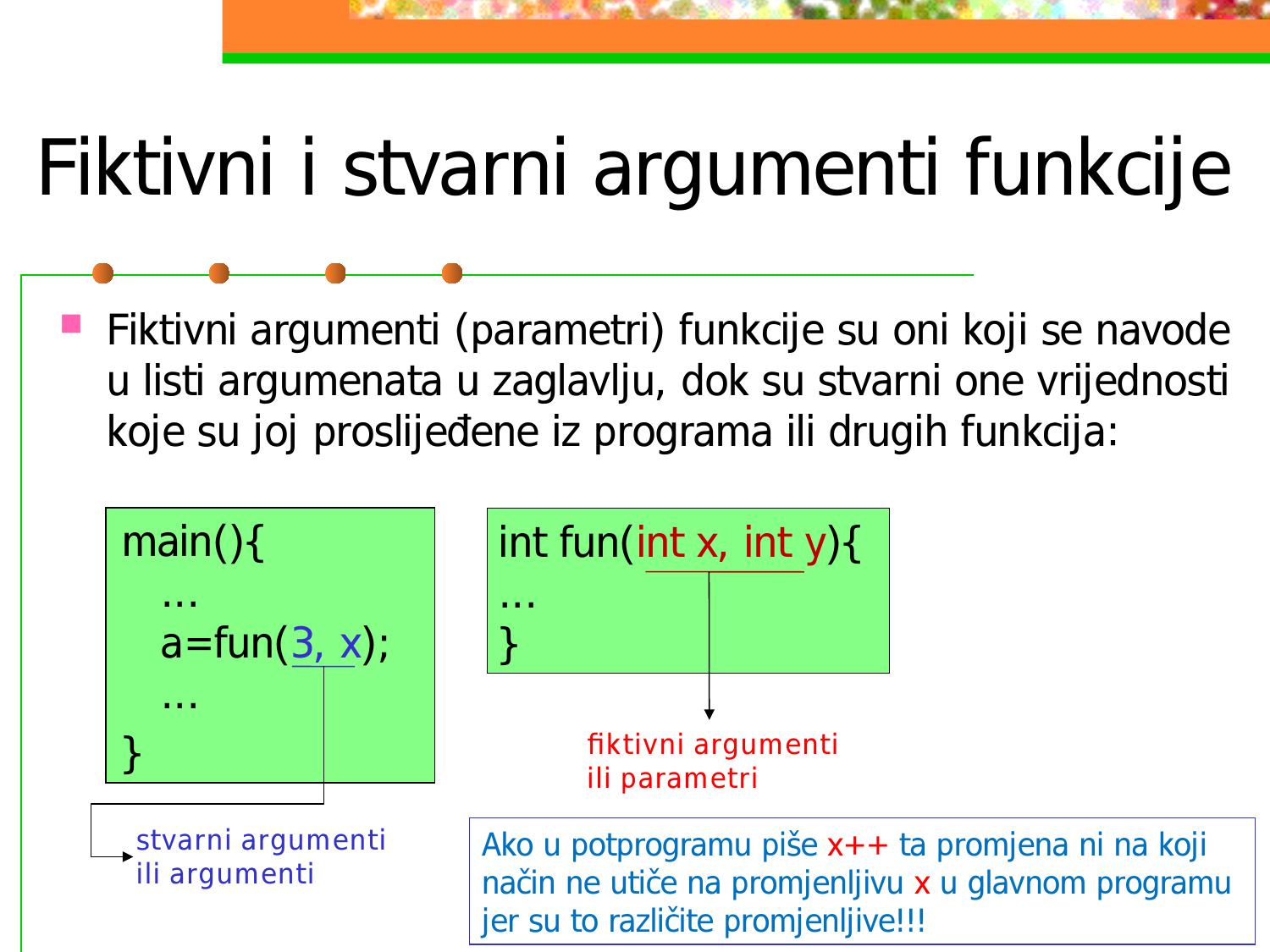

# Fiktivni i stvarni argumenti funkcije
Fiktivni argumenti (parametri) funkcije su oni koji se navode u listi argumenata u zaglavlju, dok su stvarni one vrijednosti koje su joj proslijeđene iz programa ili drugih funkcija:
main(){
   ...
   a=fun(3, x);
   ...
}

int fun(int x, int y){
...
}

fiktivni argumenti ili parametri
stvarni argumenti ili argumenti
Ako u potprogramu piše x++ ta promjena ni na koji način ne utiče na promjenljivu x u glavnom programu jer su to različite promjenljive!!!